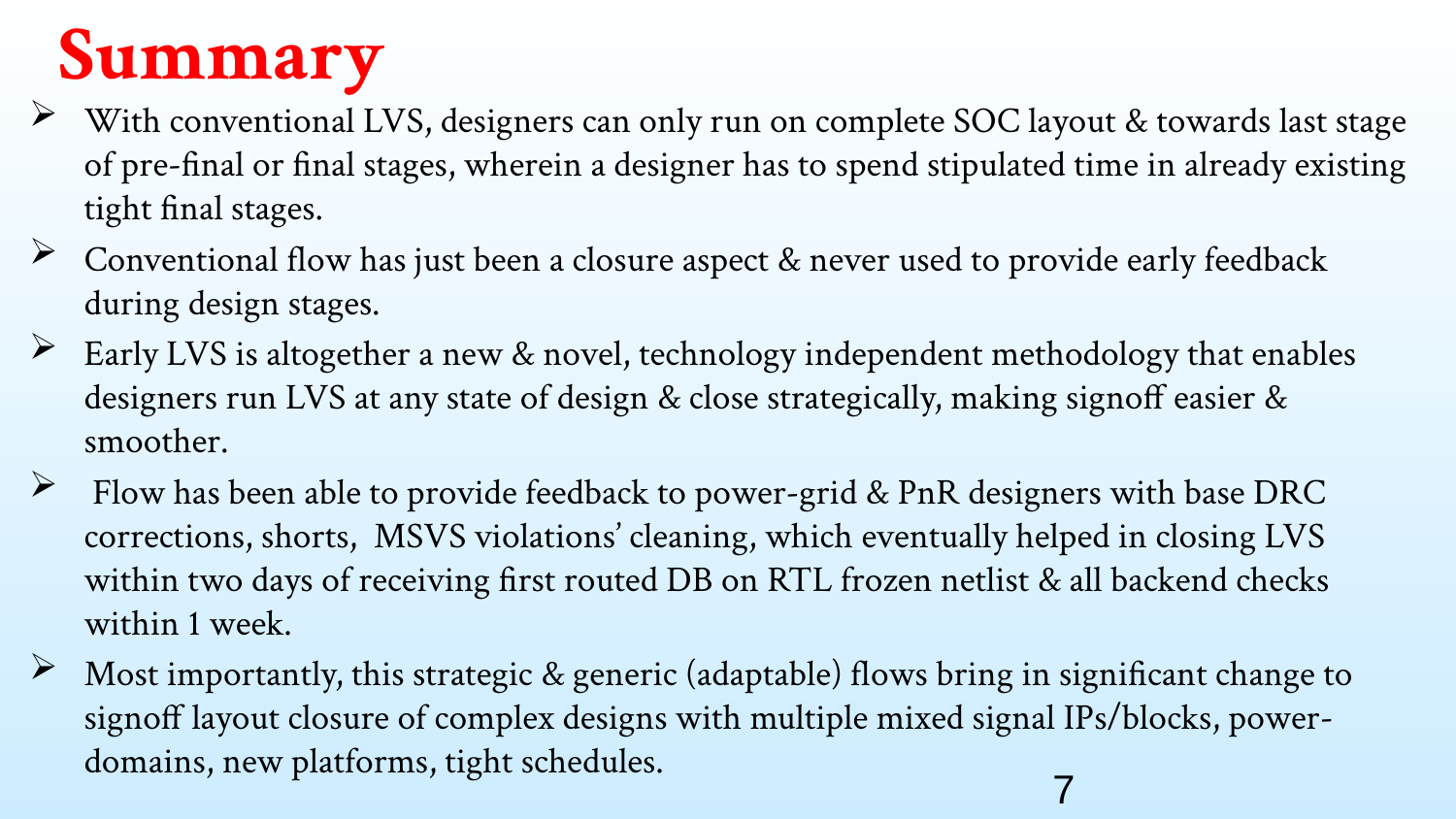

# Summary
With conventional LVS, designers can only run on complete SOC layout & towards last stage of pre-final or final stages, wherein a designer has to spend stipulated time in already existing tight final stages.
Conventional flow has just been a closure aspect & never used to provide early feedback during design stages.
Early LVS is altogether a new & novel, technology independent methodology that enables designers run LVS at any state of design & close strategically, making signoff easier & smoother.
 Flow has been able to provide feedback to power-grid & PnR designers with base DRC corrections, shorts,  MSVS violations’ cleaning, which eventually helped in closing LVS within two days of receiving first routed DB on RTL frozen netlist & all backend checks within 1 week.
Most importantly, this strategic & generic (adaptable) flows bring in significant change to signoff layout closure of complex designs with multiple mixed signal IPs/blocks, power-domains, new platforms, tight schedules.

7